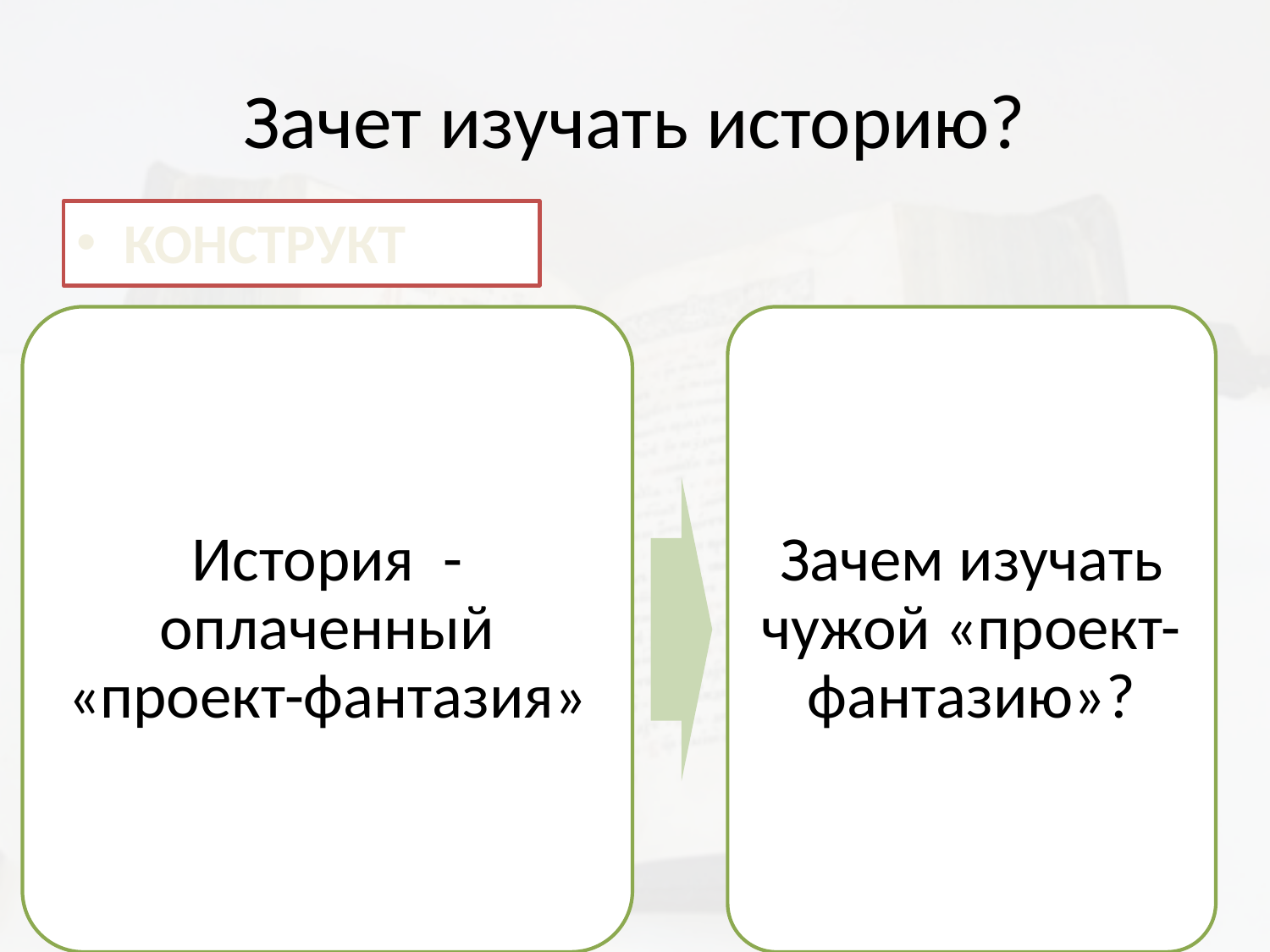

# Зачет изучать историю?
КОНСТРУКТ

История  - оплаченный «проект-фантазия»

Зачем изучать чужой «проект-фантазию»?